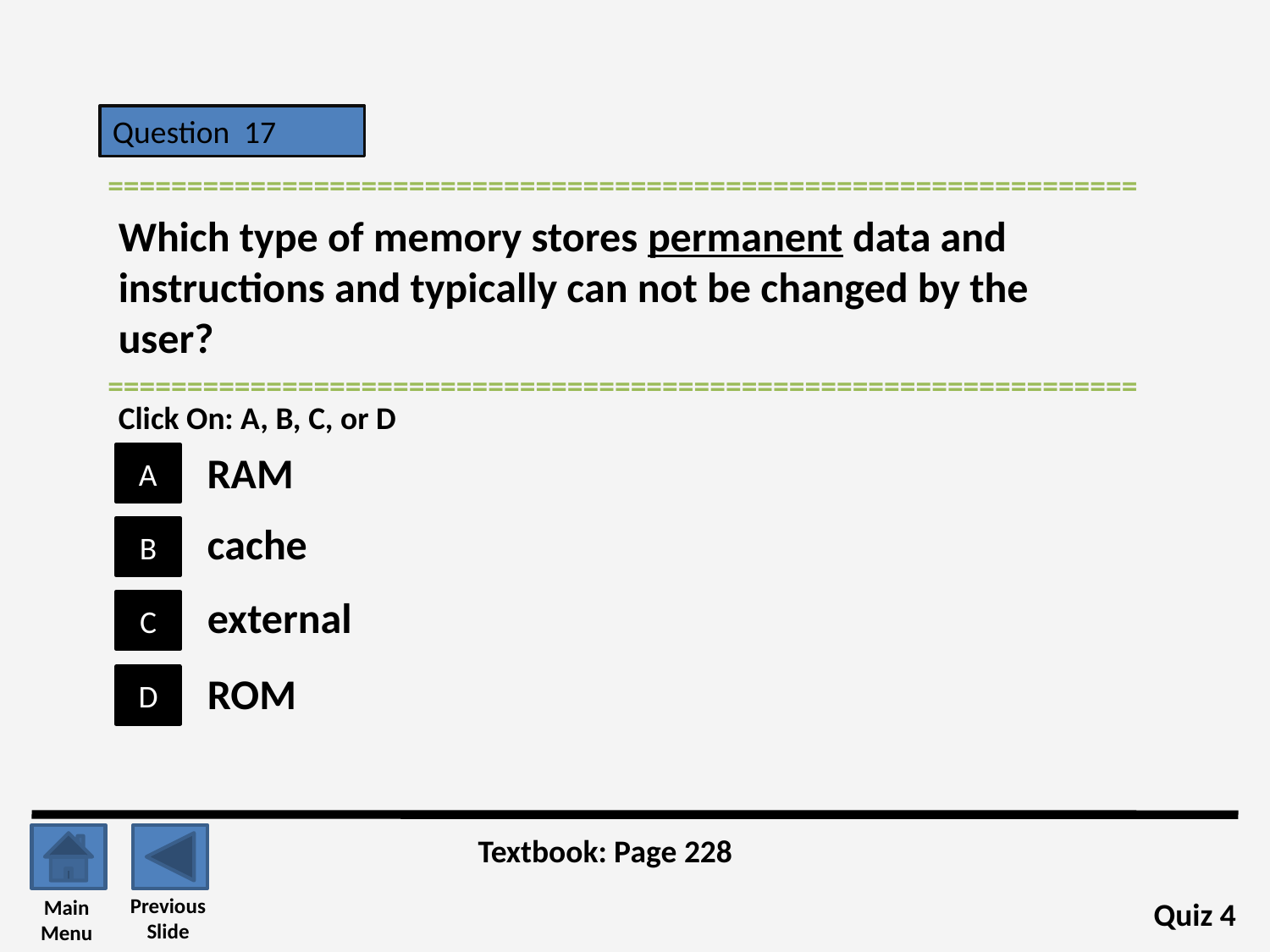

Question  17
=================================================================
Which type of memory stores permanent data and instructions and typically can not be changed by the user?
=================================================================
Click On: A, B, C, or D
RAM
A
cache
B
external
C
ROM
D

Textbook: Page 228
Previous
Slide
Main
Menu
Quiz 4